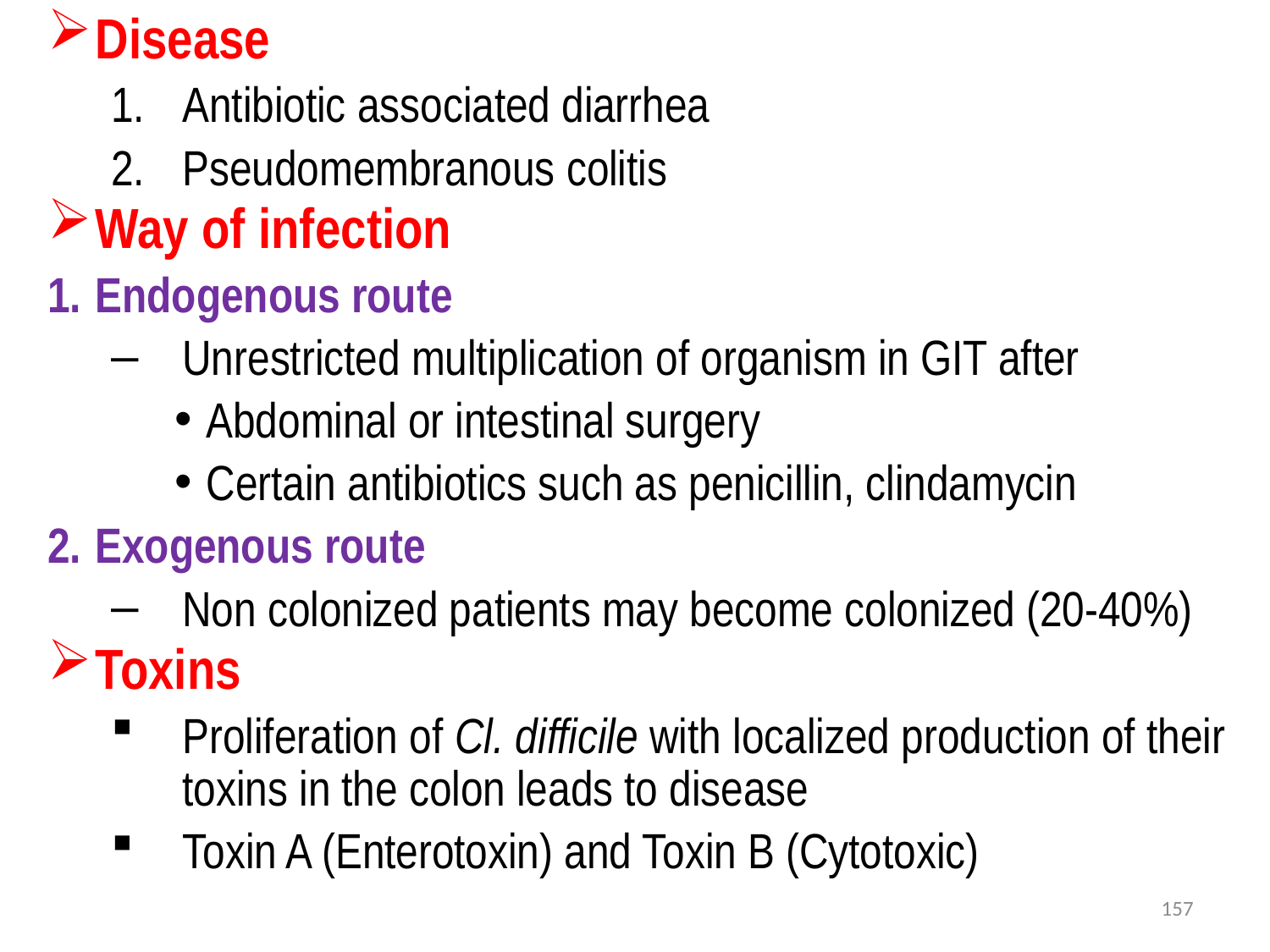

Disease
Antibiotic associated diarrhea
Pseudomembranous colitis
Way of infection
Endogenous route
Unrestricted multiplication of organism in GIT after
Abdominal or intestinal surgery
Certain antibiotics such as penicillin, clindamycin
Exogenous route
Non colonized patients may become colonized (20-40%)
Toxins
Proliferation of Cl. difficile with localized production of their toxins in the colon leads to disease
Toxin A (Enterotoxin) and Toxin B (Cytotoxic)

157